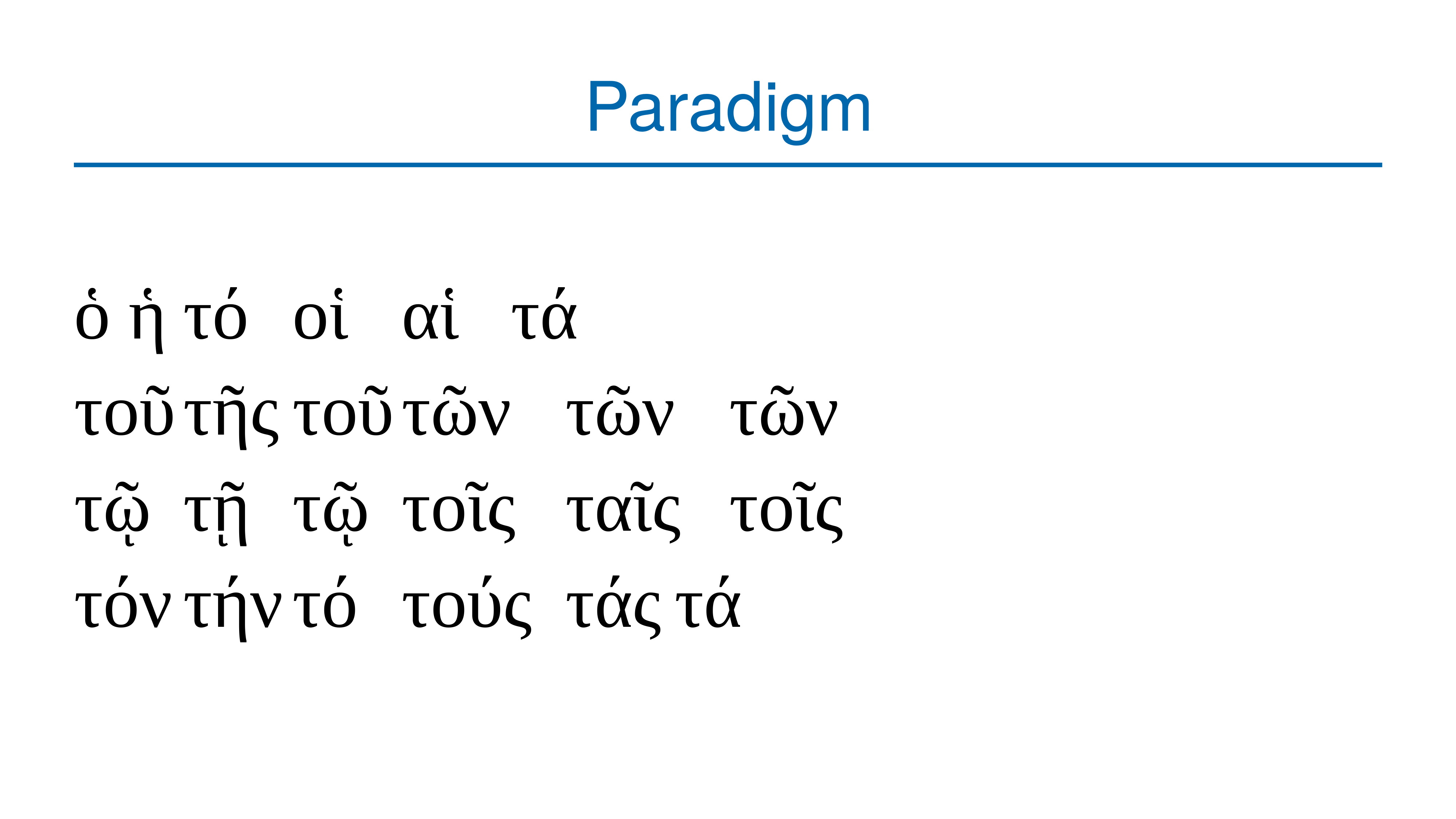

# Paradigm
ὁ	ἡ	τό	οἱ	αἱ	τά
τοῦ	τῆς	τοῦ	τῶν	τῶν	τῶν
τῷ	τῇ	τῷ	τοῖς	ταῖς	τοῖς
τόν	τήν	τό	τούς	τάς	τά